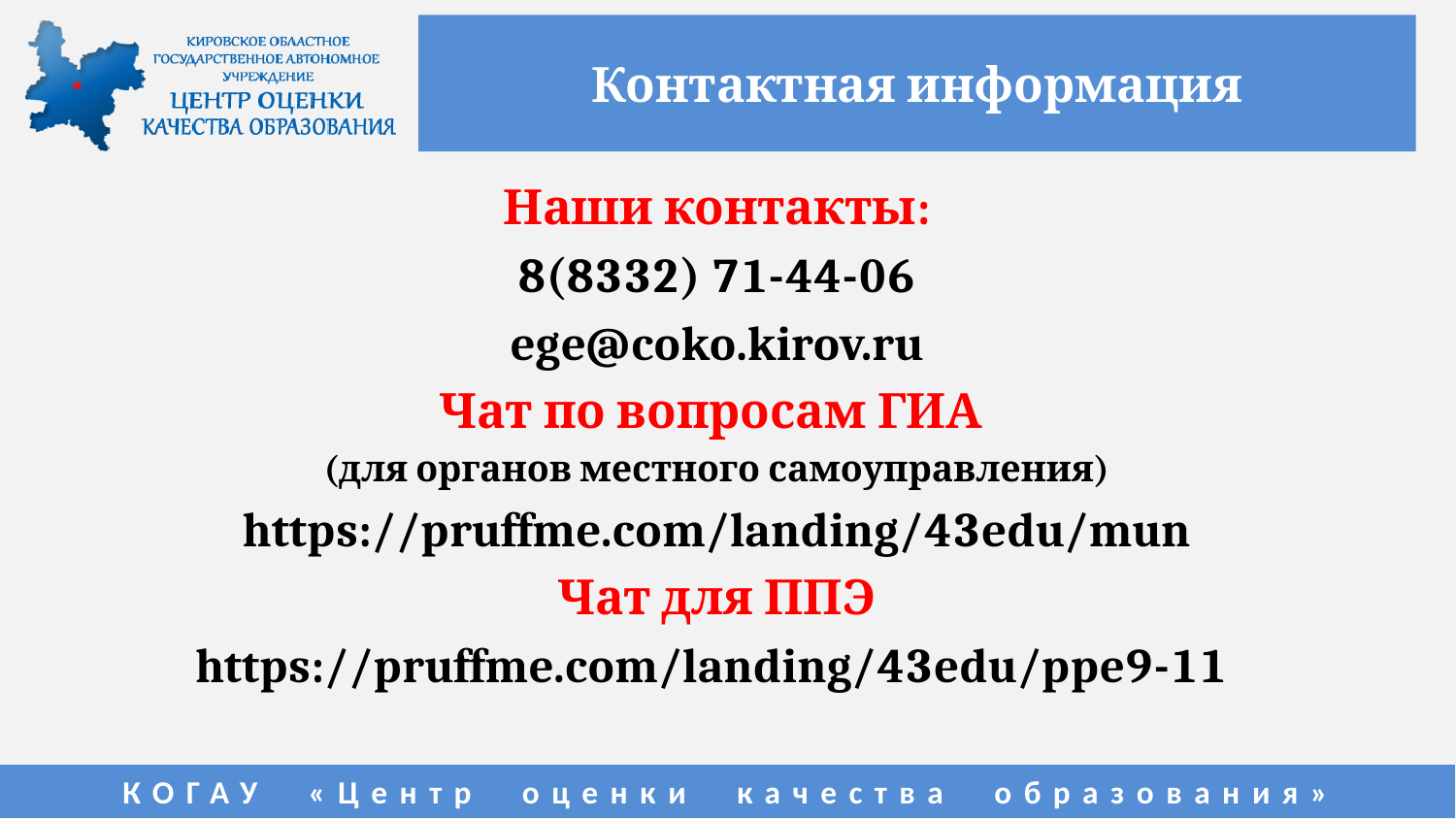

# Контактная информация
Наши контакты:
8(8332) 71-44-06
ege@coko.kirov.ru
Чат по вопросам ГИА
(для органов местного самоуправления)
https://pruffme.com/landing/43edu/mun
Чат для ППЭ
https://pruffme.com/landing/43edu/ppe9-11